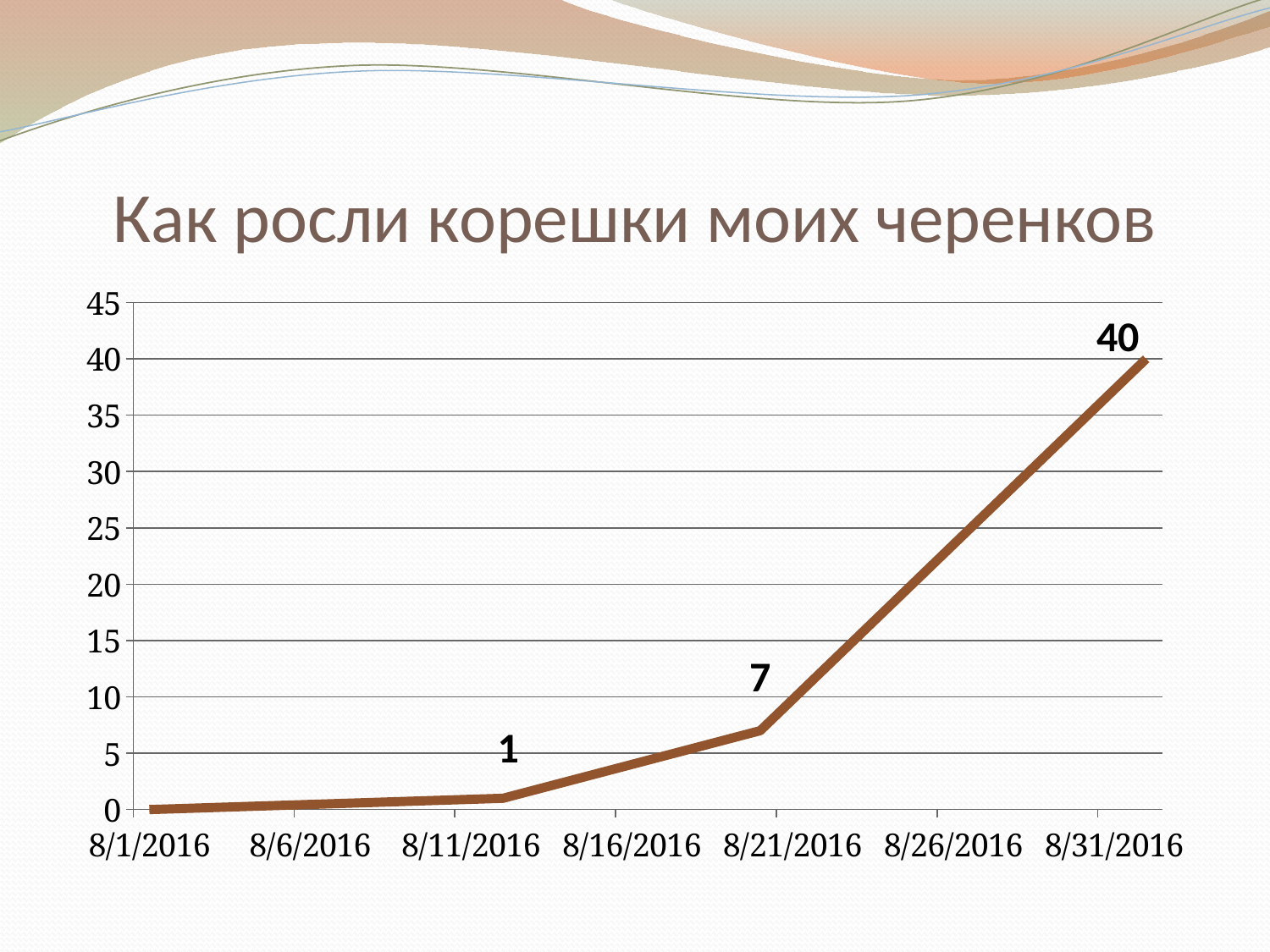

# Как росли корешки моих черенков

[unsupported chart]